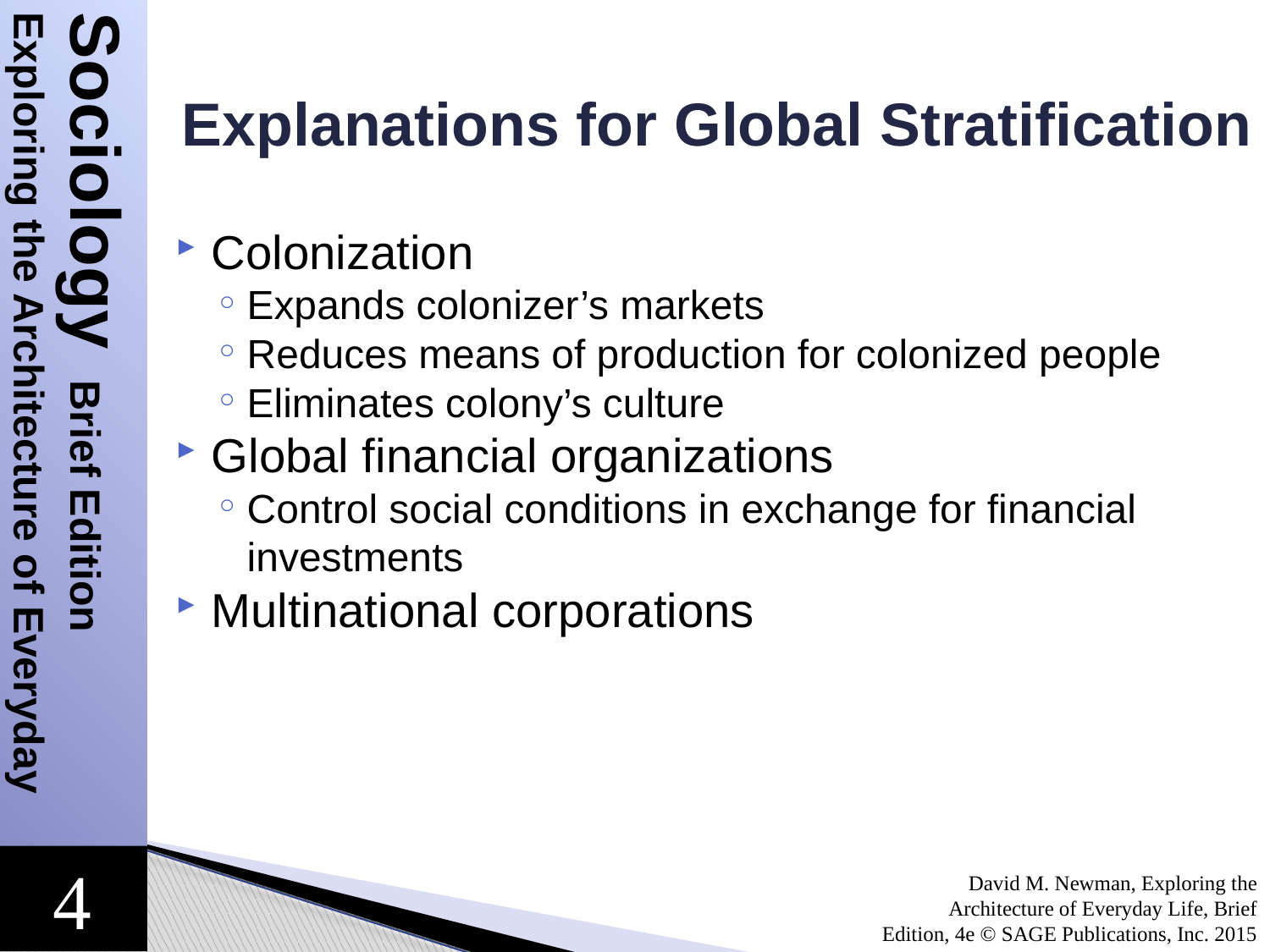

# Explanations for Global Stratification

Colonization
Expands colonizer’s markets
Reduces means of production for colonized people
Eliminates colony’s culture
Global financial organizations
Control social conditions in exchange for financial investments
Multinational corporations
David M. Newman, Exploring the Architecture of Everyday Life, Brief Edition, 4e © SAGE Publications, Inc. 2015